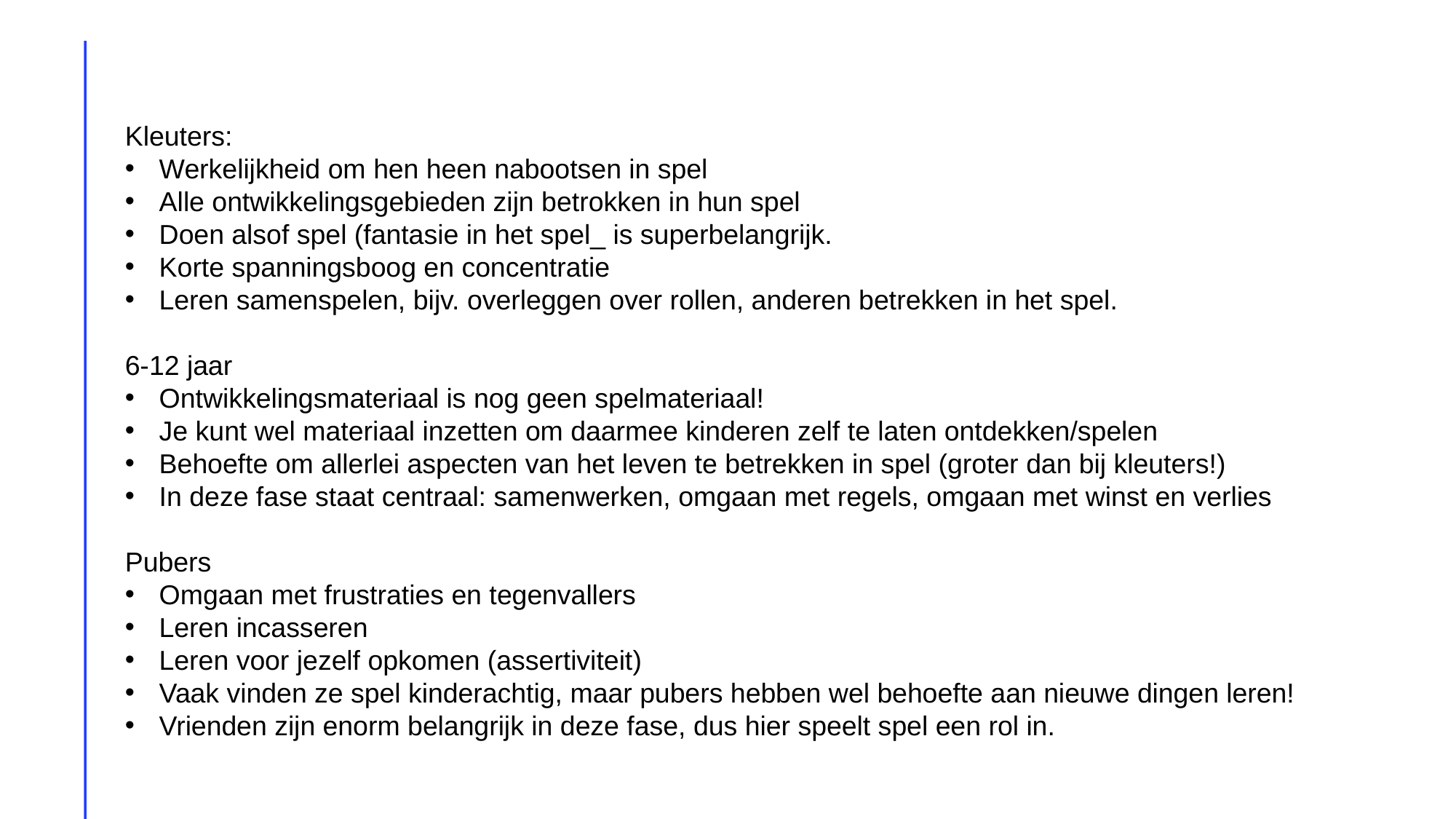

Kleuters:
Werkelijkheid om hen heen nabootsen in spel
Alle ontwikkelingsgebieden zijn betrokken in hun spel
Doen alsof spel (fantasie in het spel_ is superbelangrijk.
Korte spanningsboog en concentratie
Leren samenspelen, bijv. overleggen over rollen, anderen betrekken in het spel.

6-12 jaar
Ontwikkelingsmateriaal is nog geen spelmateriaal!
Je kunt wel materiaal inzetten om daarmee kinderen zelf te laten ontdekken/spelen
Behoefte om allerlei aspecten van het leven te betrekken in spel (groter dan bij kleuters!)
In deze fase staat centraal: samenwerken, omgaan met regels, omgaan met winst en verlies

Pubers
Omgaan met frustraties en tegenvallers
Leren incasseren
Leren voor jezelf opkomen (assertiviteit)
Vaak vinden ze spel kinderachtig, maar pubers hebben wel behoefte aan nieuwe dingen leren!
Vrienden zijn enorm belangrijk in deze fase, dus hier speelt spel een rol in.